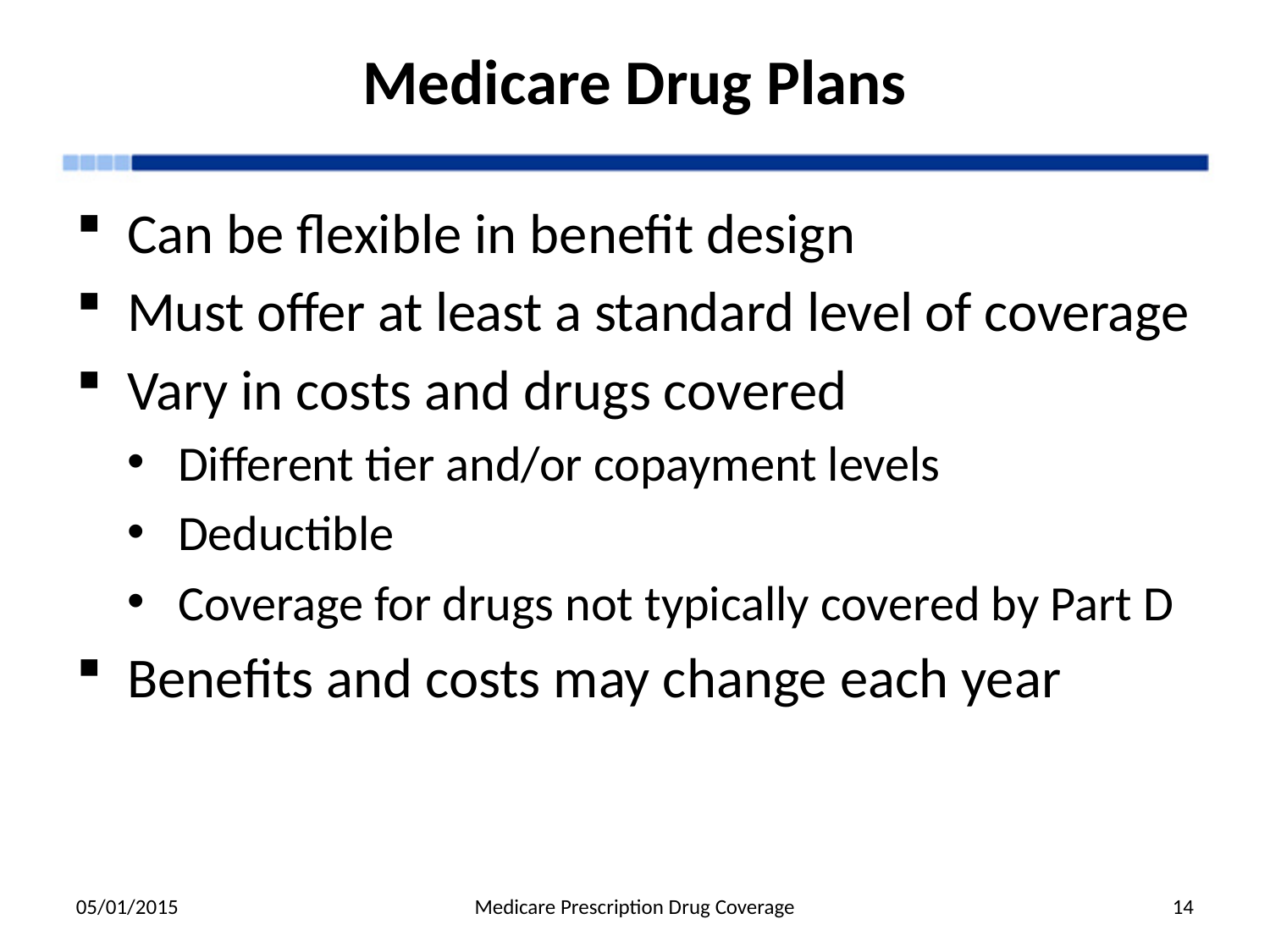

# Medicare Drug Plans
Can be flexible in benefit design
Must offer at least a standard level of coverage
Vary in costs and drugs covered
Different tier and/or copayment levels
Deductible
Coverage for drugs not typically covered by Part D
Benefits and costs may change each year

05/01/2015
Medicare Prescription Drug Coverage
14